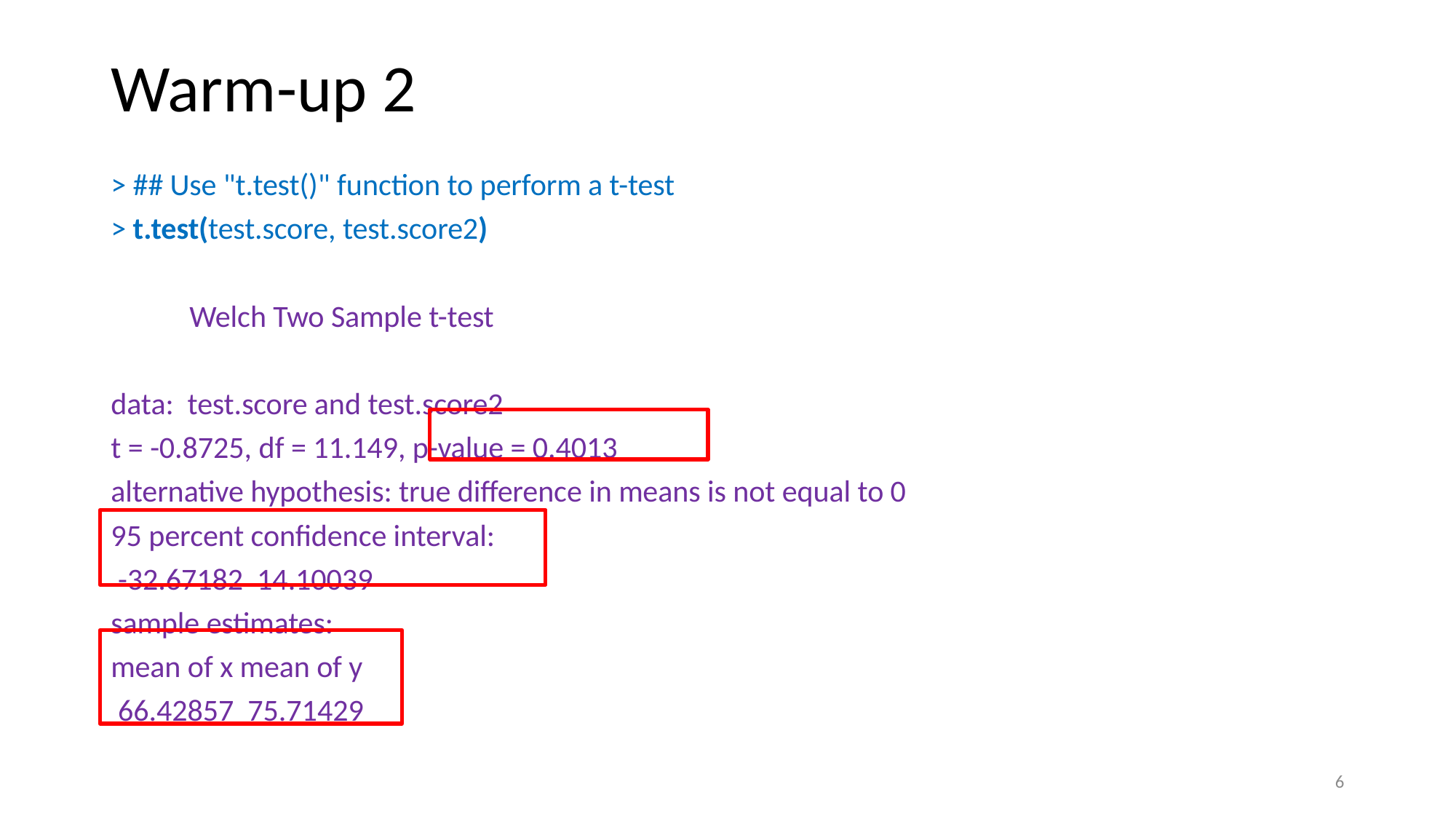

# Warm-up 2
> ## Use "t.test()" function to perform a t-test
> t.test(test.score, test.score2)

	Welch Two Sample t-test

data:  test.score and test.score2
t = -0.8725, df = 11.149, p-value = 0.4013
alternative hypothesis: true difference in means is not equal to 0
95 percent confidence interval:
 -32.67182  14.10039
sample estimates:
mean of x mean of y
 66.42857  75.71429

6